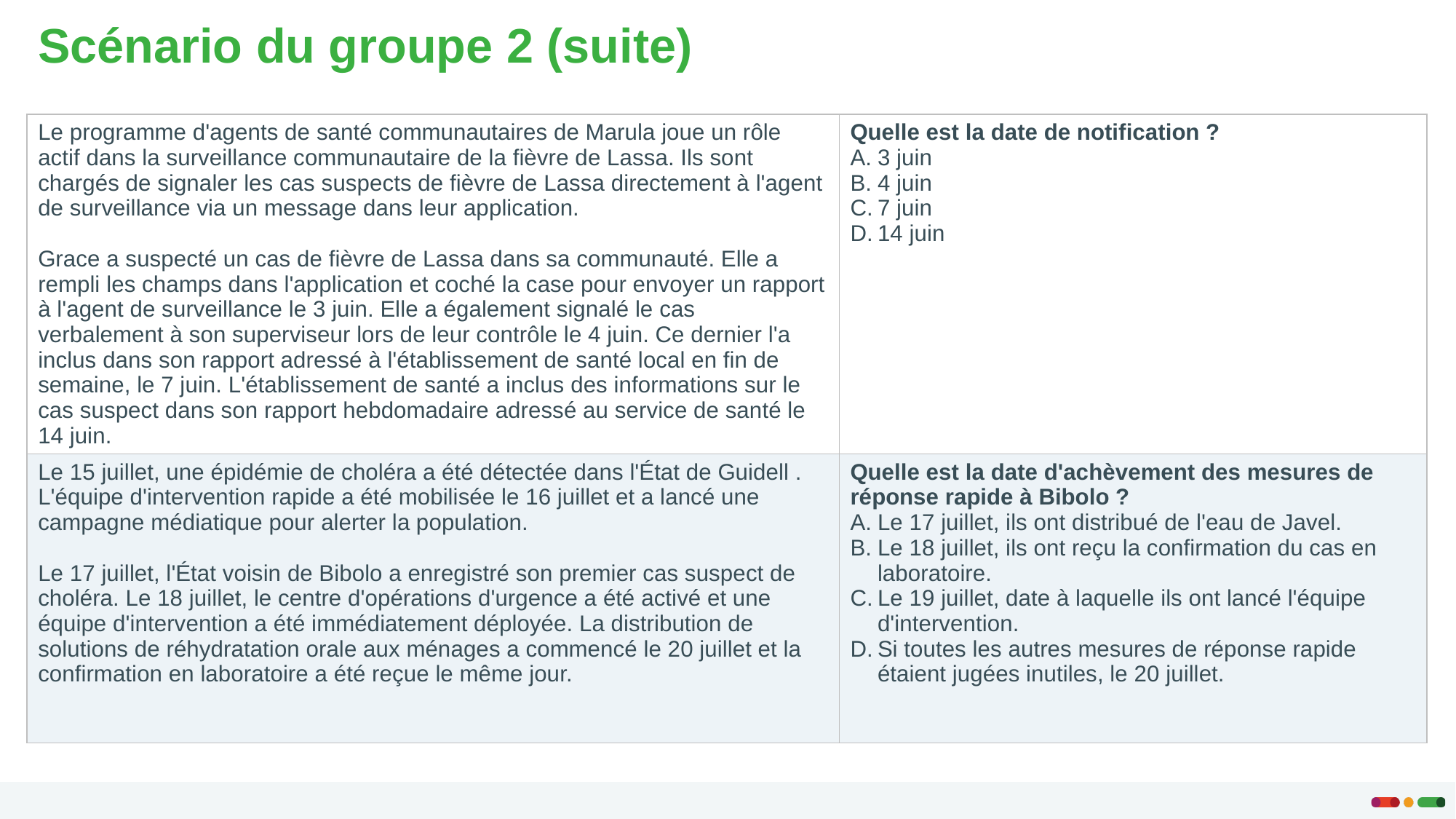

# Scénario du groupe 2 (suite)
| Le programme d'agents de santé communautaires de Marula joue un rôle actif dans la surveillance communautaire de la fièvre de Lassa. Ils sont chargés de signaler les cas suspects de fièvre de Lassa directement à l'agent de surveillance via un message dans leur application. Grace a suspecté un cas de fièvre de Lassa dans sa communauté. Elle a rempli les champs dans l'application et coché la case pour envoyer un rapport à l'agent de surveillance le 3 juin. Elle a également signalé le cas verbalement à son superviseur lors de leur contrôle le 4 juin. Ce dernier l'a inclus dans son rapport adressé à l'établissement de santé local en fin de semaine, le 7 juin. L'établissement de santé a inclus des informations sur le cas suspect dans son rapport hebdomadaire adressé au service de santé le 14 juin. | Quelle est la date de notification ? 3 juin 4 juin 7 juin 14 juin |
| --- | --- |
| Le 15 juillet, une épidémie de choléra a été détectée dans l'État de Guidell . L'équipe d'intervention rapide a été mobilisée le 16 juillet et a lancé une campagne médiatique pour alerter la population. Le 17 juillet, l'État voisin de Bibolo a enregistré son premier cas suspect de choléra. Le 18 juillet, le centre d'opérations d'urgence a été activé et une équipe d'intervention a été immédiatement déployée. La distribution de solutions de réhydratation orale aux ménages a commencé le 20 juillet et la confirmation en laboratoire a été reçue le même jour. | Quelle est la date d'achèvement des mesures de réponse rapide à Bibolo ? Le 17 juillet, ils ont distribué de l'eau de Javel. Le 18 juillet, ils ont reçu la confirmation du cas en laboratoire. Le 19 juillet, date à laquelle ils ont lancé l'équipe d'intervention. Si toutes les autres mesures de réponse rapide étaient jugées inutiles, le 20 juillet. |